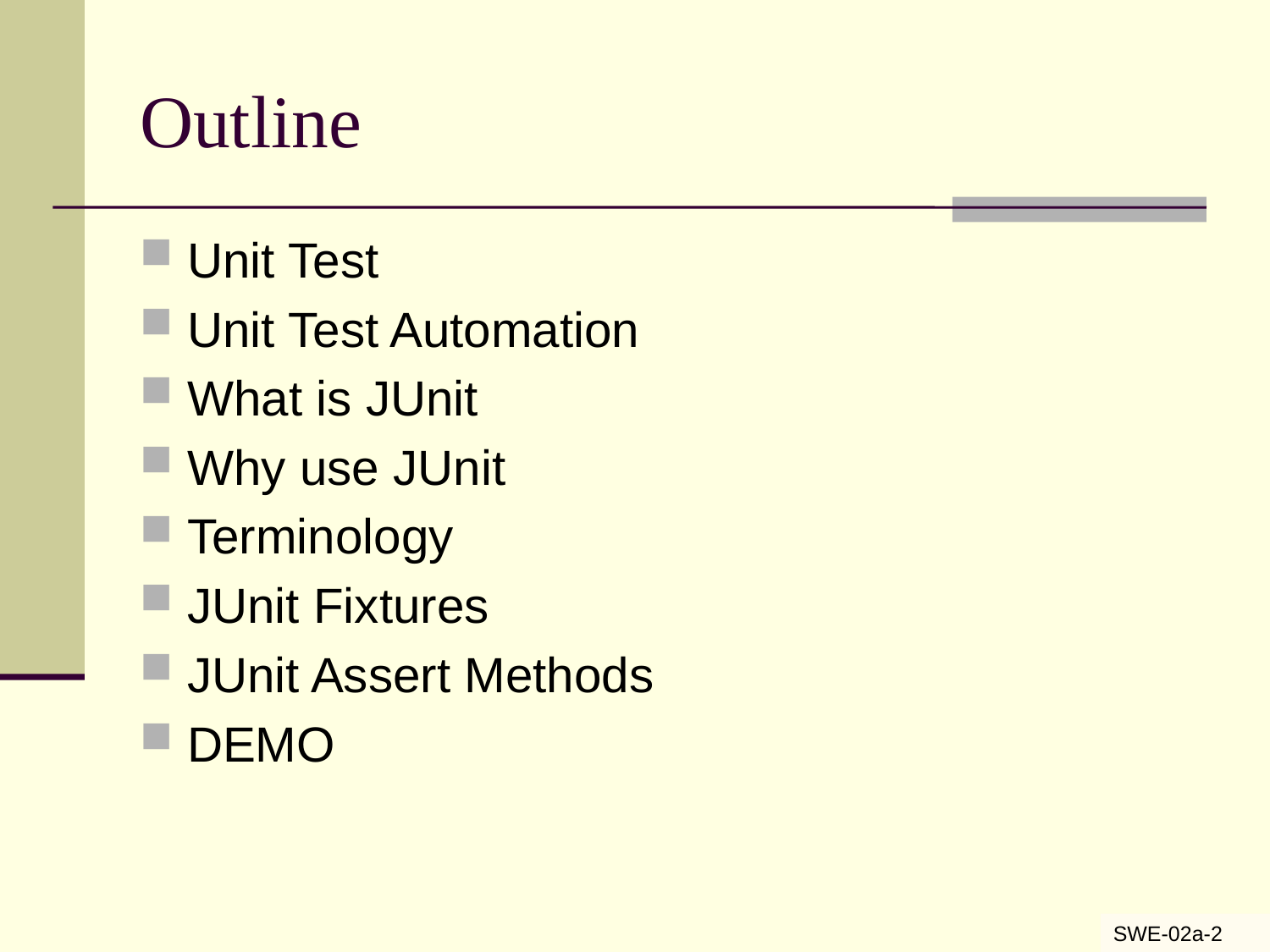

# Outline
Unit Test
Unit Test Automation
What is JUnit
Why use JUnit
Terminology
JUnit Fixtures
JUnit Assert Methods
DEMO